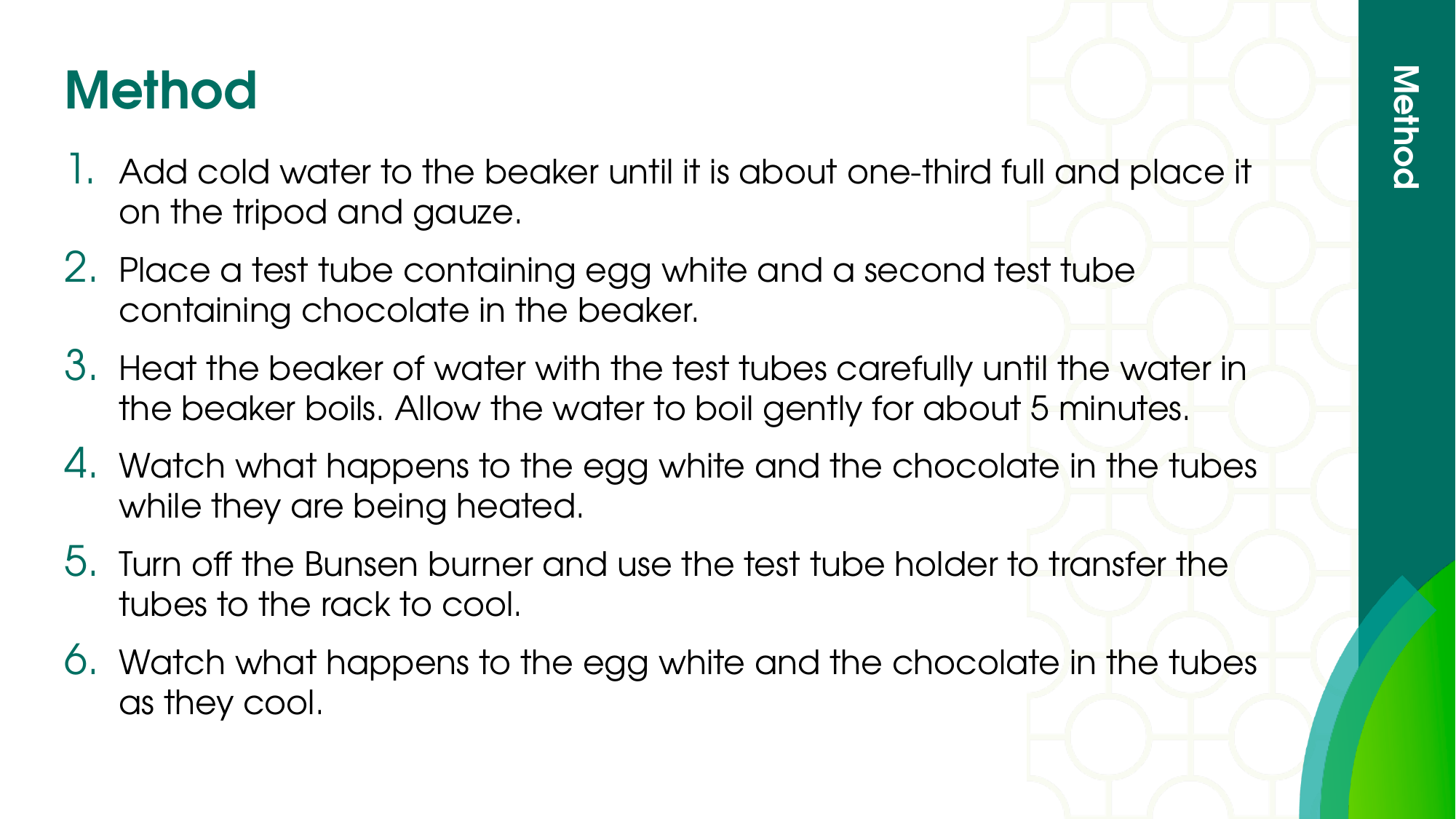

# Method
Add cold water to the beaker until it is about one-third full and place it on the tripod and gauze.
Place a test tube containing egg white and a second test tube containing chocolate in the beaker.
Heat the beaker of water with the test tubes carefully until the water in the beaker boils. Allow the water to boil gently for about 5 minutes.
Watch what happens to the egg white and the chocolate in the tubes while they are being heated.
Turn off the Bunsen burner and use the test tube holder to transfer the tubes to the rack to cool.
Watch what happens to the egg white and the chocolate in the tubes as they cool.
Method